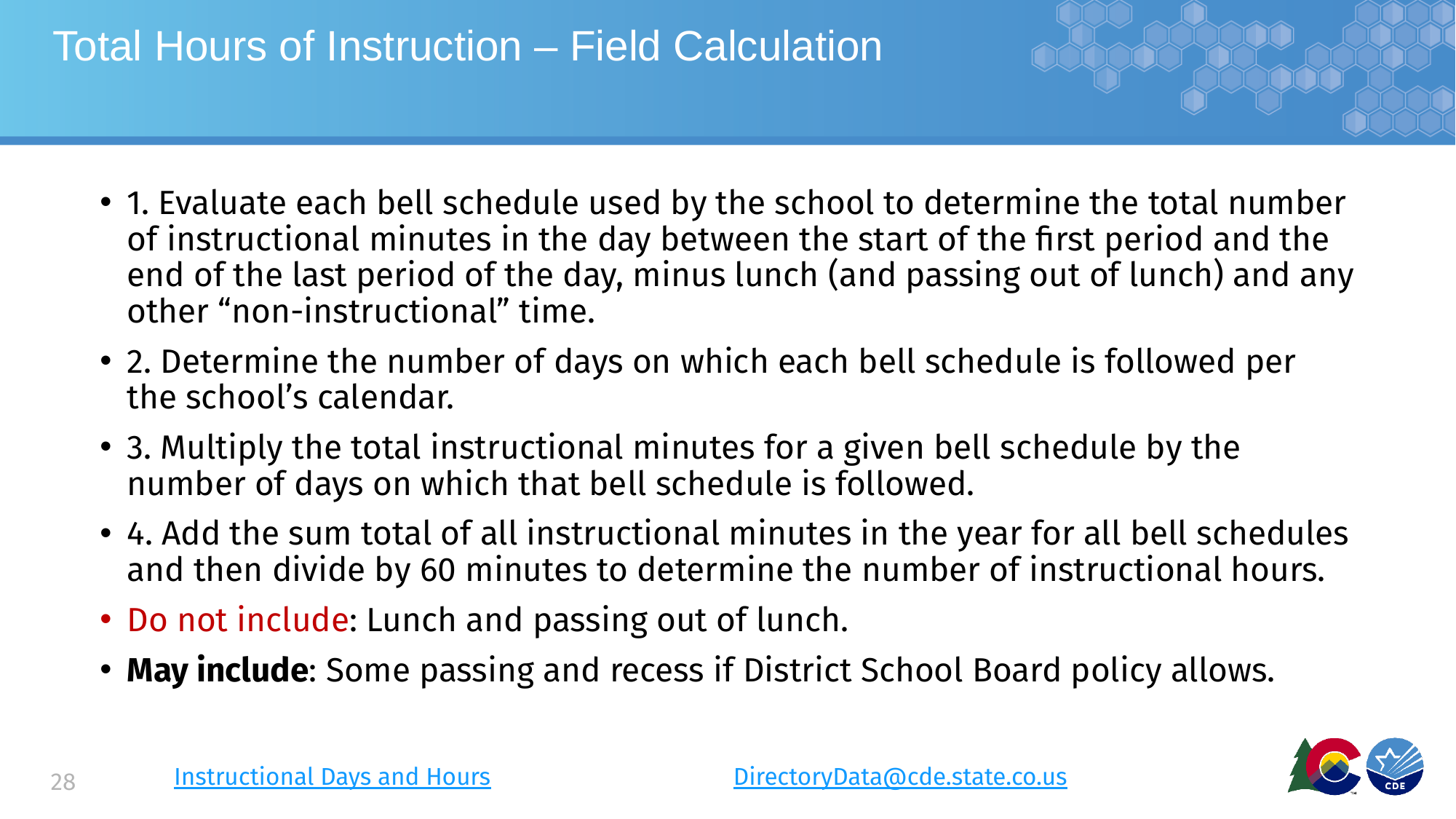

# Total Hours of Instruction – Field Calculation
1. Evaluate each bell schedule used by the school to determine the total number of instructional minutes in the day between the start of the first period and the end of the last period of the day, minus lunch (and passing out of lunch) and any other “non-instructional” time.
2. Determine the number of days on which each bell schedule is followed per the school’s calendar.
3. Multiply the total instructional minutes for a given bell schedule by the number of days on which that bell schedule is followed.
4. Add the sum total of all instructional minutes in the year for all bell schedules and then divide by 60 minutes to determine the number of instructional hours.
Do not include: Lunch and passing out of lunch.
May include: Some passing and recess if District School Board policy allows.

Instructional Days and Hours
DirectoryData@cde.state.co.us
28